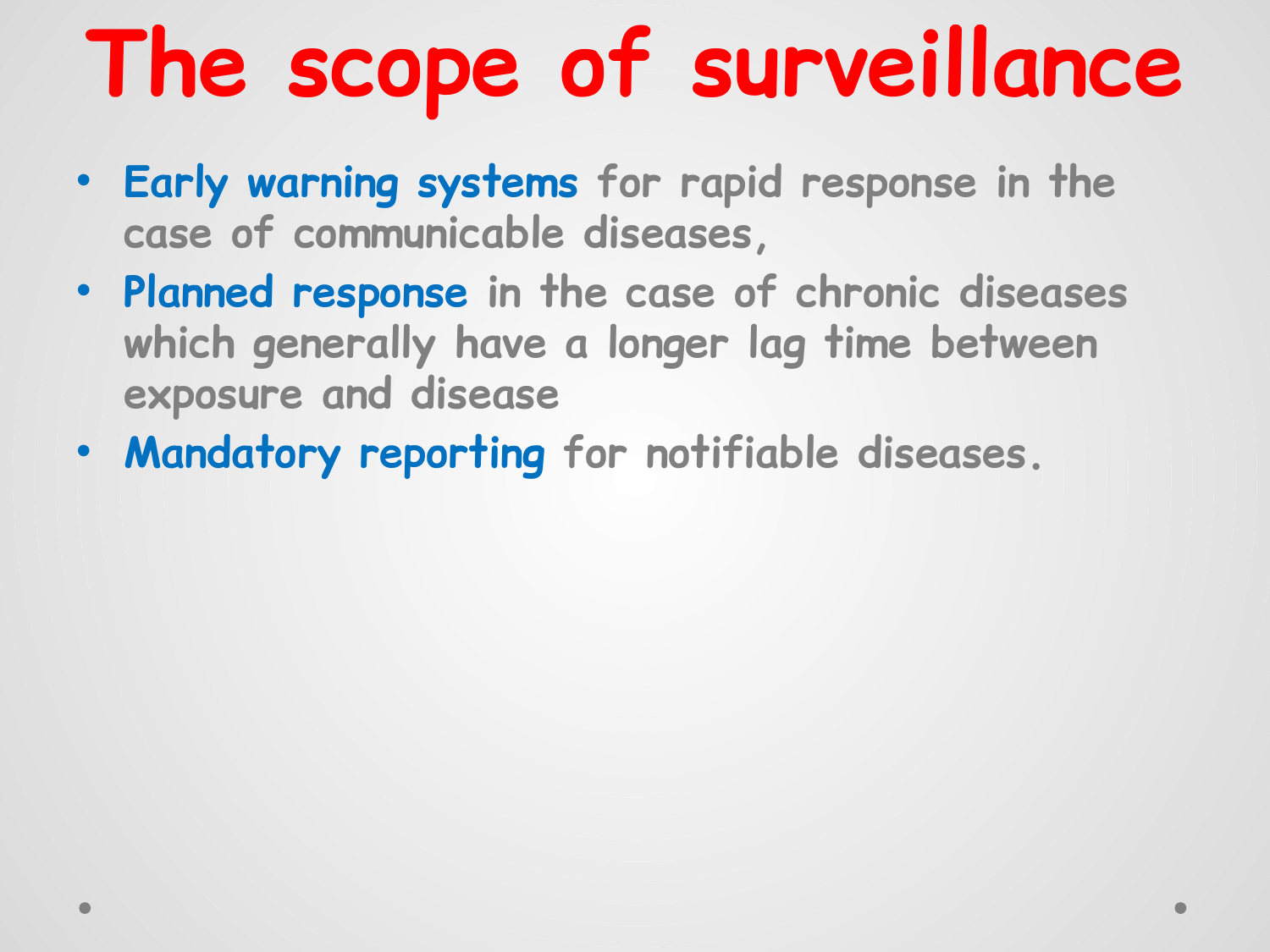

# The scope of surveillance
Early warning systems for rapid response in the case of communicable diseases,
Planned response in the case of chronic diseases which generally have a longer lag time between exposure and disease
Mandatory reporting for notifiable diseases.